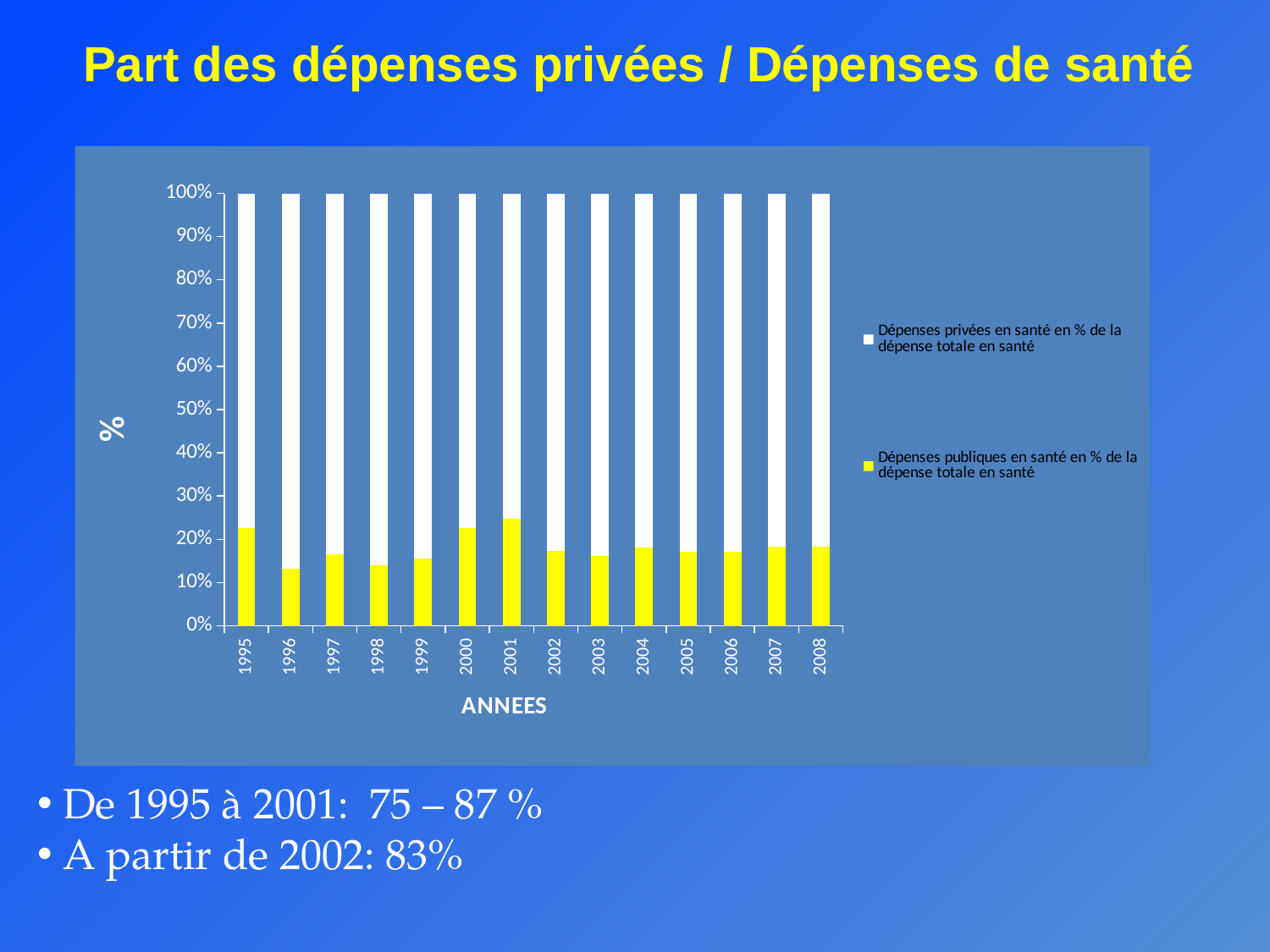

Part des dépenses privées / Dépenses de santé

### Chart

| Category | Dépenses publiques en santé en % de la dépense totale en santé | Dépenses privées en santé en % de la dépense totale en santé |
|---|---|---|
| 1995 | 22.63215992492674 | 77.36784007507326 |
| 1996 | 13.19750457045482 | 86.8024954295452 |
| 1997 | 16.458578453384874 | 83.54142154661513 |
| 1998 | 13.95182816030935 | 86.04817183969034 |
| 1999 | 15.49944021631588 | 84.50055978368415 |
| 2000 | 22.538394001509012 | 77.461605998491 |
| 2001 | 24.729708185610654 | 75.27029181438903 |
| 2002 | 17.361987537904174 | 82.63801246209576 |
| 2003 | 16.156487439715807 | 83.84351256028418 |
| 2004 | 18.024498497648928 | 81.97550150235074 |
| 2005 | 17.08734218585789 | 82.91265781414212 |
| 2006 | 17.16682699405073 | 82.83317300594929 |
| 2007 | 18.277337275207774 | 81.72266272479217 |
| 2008 | 18.2 | 81.8 |
 De 1995 à 2001:  75 – 87 %
 A partir de 2002: 83%